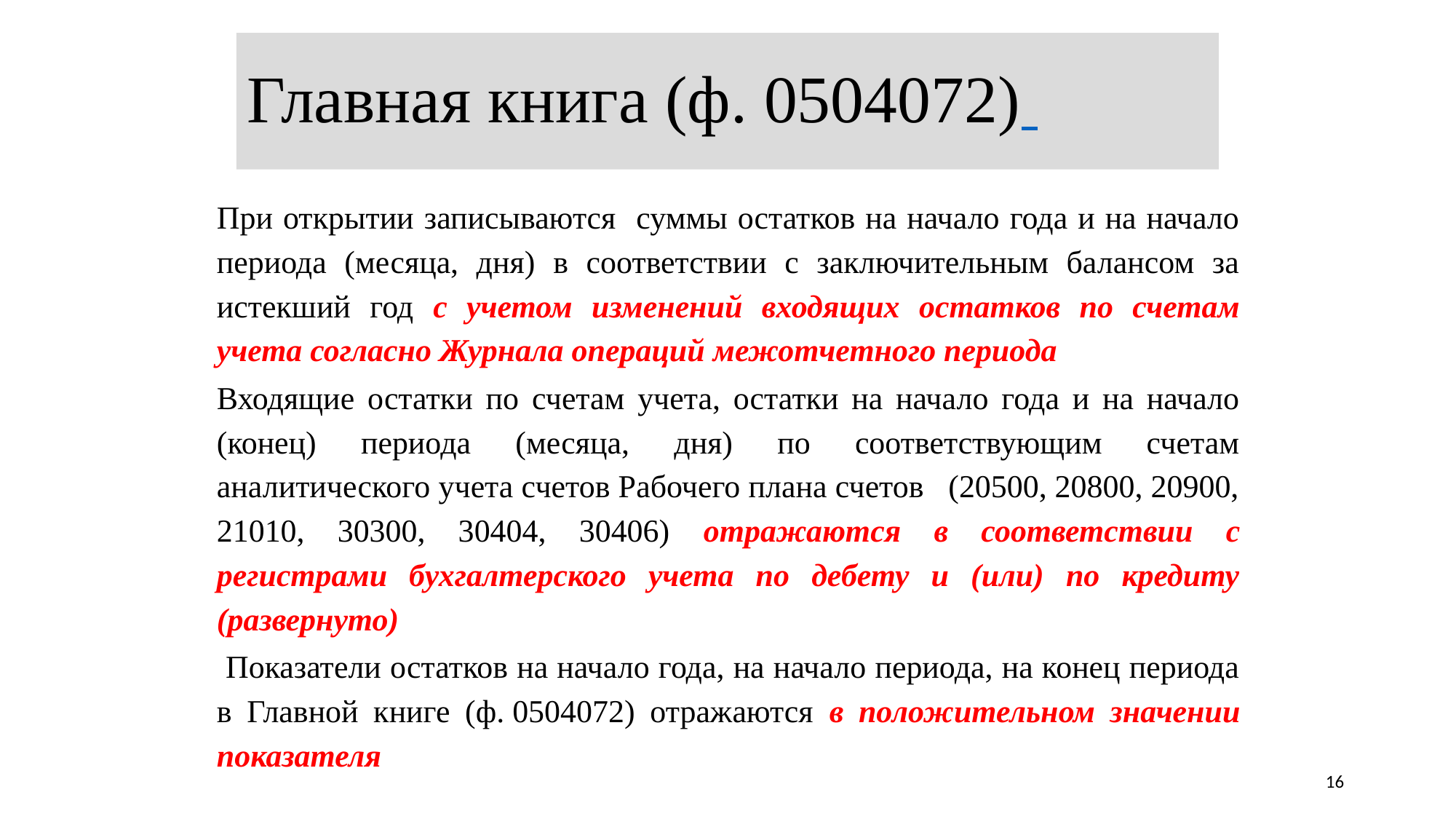

# Главная книга (ф. 0504072)
При открытии записываются  суммы остатков на начало года и на начало периода (месяца, дня) в соответствии с заключительным балансом за истекший год с учетом изменений входящих остатков по счетам учета согласно Журнала операций межотчетного периода
Входящие остатки по счетам учета, остатки на начало года и на начало (конец) периода (месяца, дня) по соответствующим счетам аналитического учета счетов Рабочего плана счетов   (20500, 20800, 20900, 21010, 30300, 30404, 30406) отражаются в соответствии с регистрами бухгалтерского учета по дебету и (или) по кредиту (развернуто)
 Показатели остатков на начало года, на начало периода, на конец периода в Главной книге (ф. 0504072) отражаются в положительном значении показателя

16